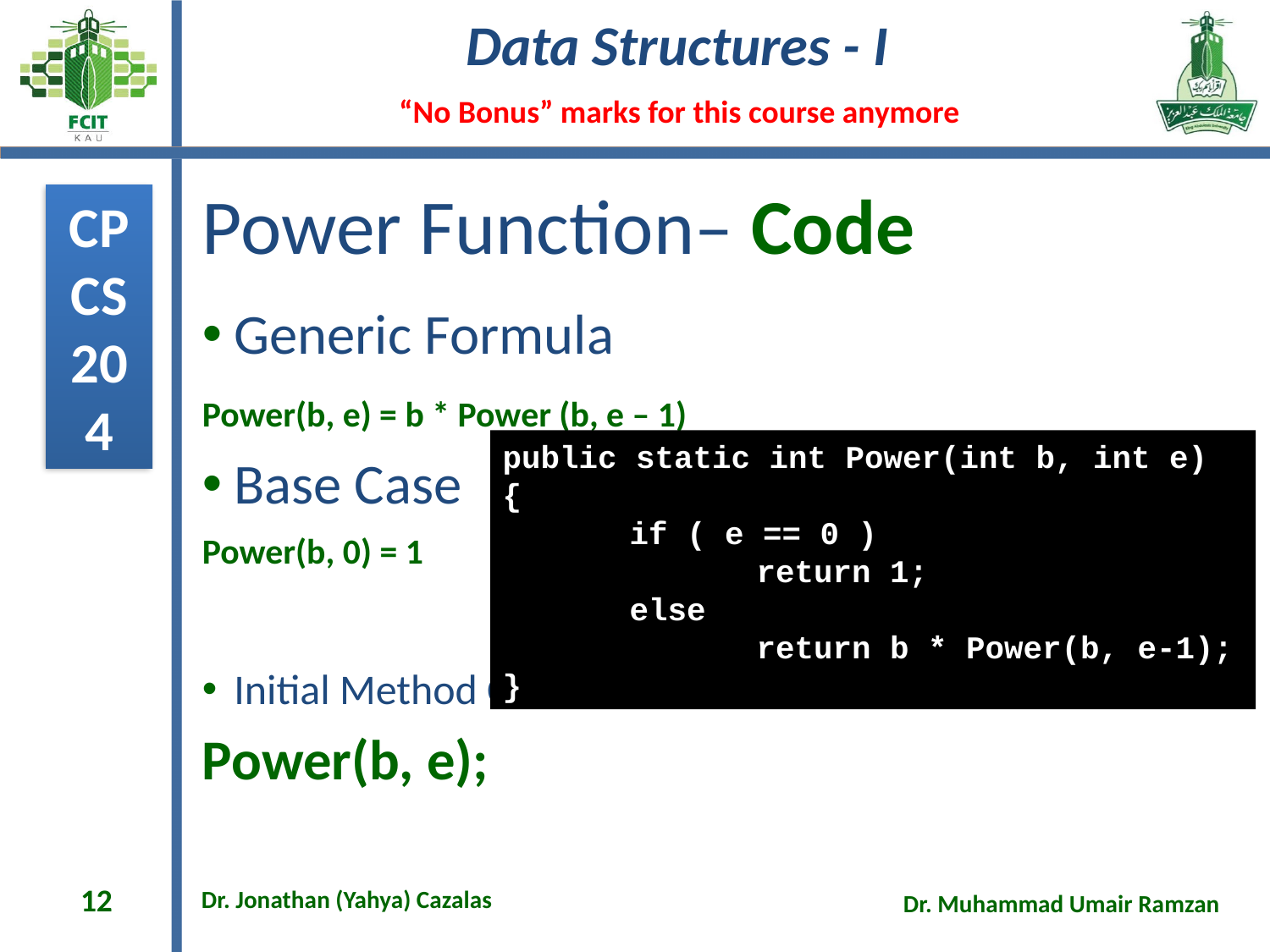

# Power Function– Code
Generic Formula
Power(b, e) = b * Power (b, e – 1)
Base Case
Power(b, 0) = 1

Initial Method Call
Power(b, e);
public static int Power(int b, int e) {
	if ( e == 0 )
		return 1;
	else
		return b * Power(b, e-1);
}
12